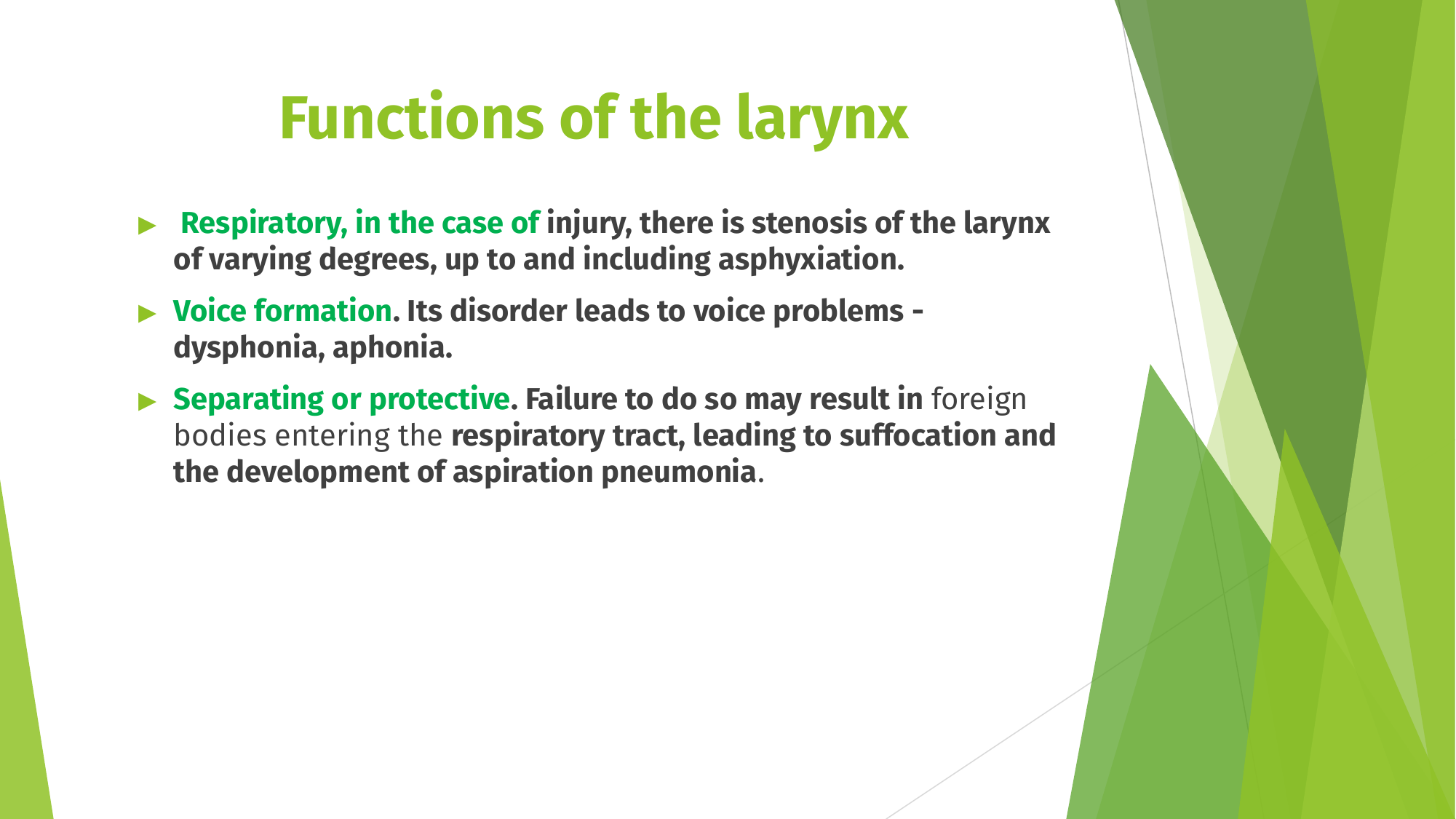

# Functions of the larynx
 Respiratory, in the case of injury, there is stenosis of the larynx of varying degrees, up to and including asphyxiation.
Voice formation. Its disorder leads to voice problems - dysphonia, aphonia.
Separating or protective. Failure to do so may result in foreign bodies entering the respiratory tract, leading to suffocation and the development of aspiration pneumonia.